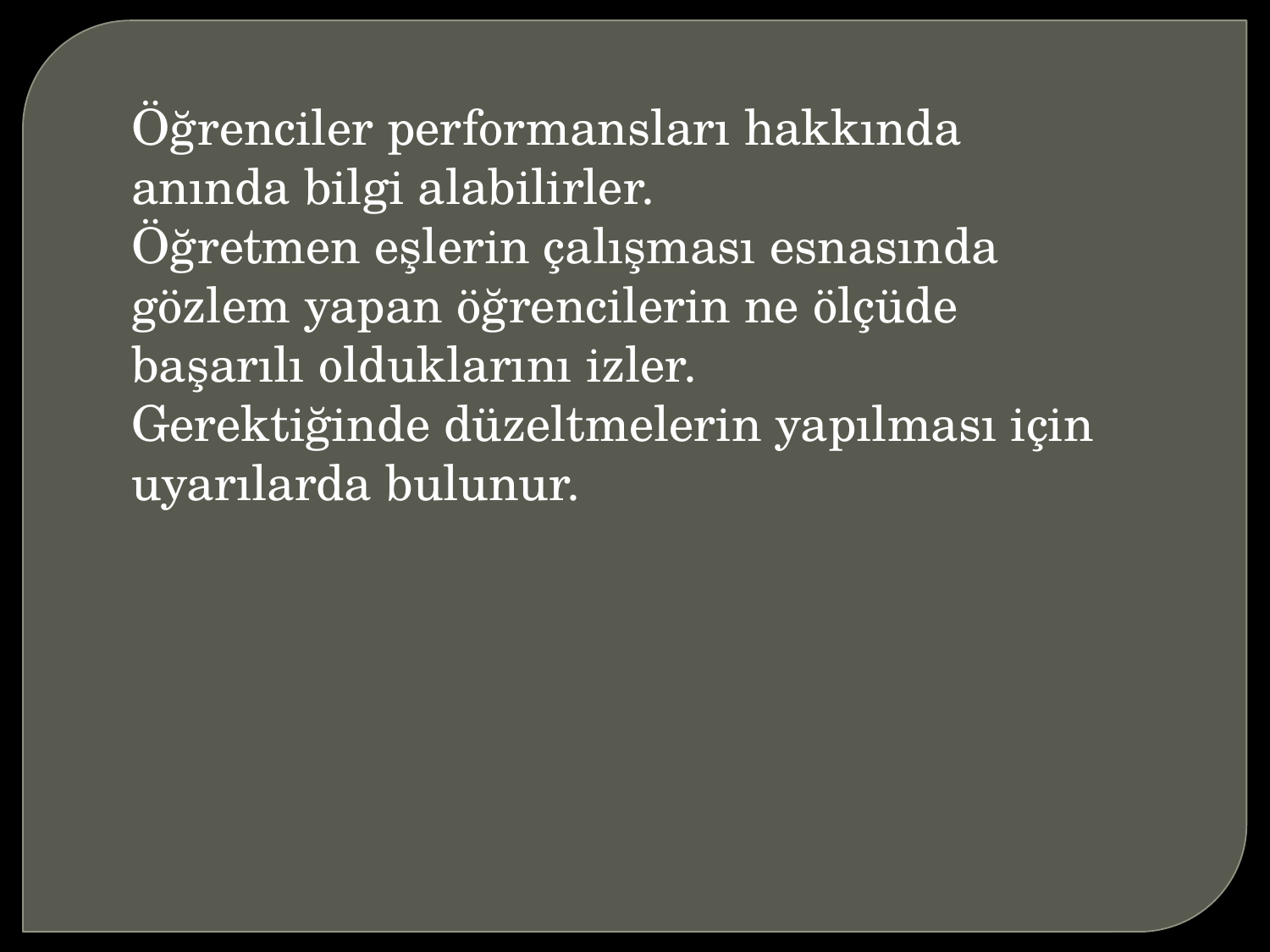

Öğrenciler performansları hakkında anında bilgi alabilirler.
Öğretmen eşlerin çalışması esnasında gözlem yapan öğrencilerin ne ölçüde başarılı olduklarını izler.
Gerektiğinde düzeltmelerin yapılması için uyarılarda bulunur.